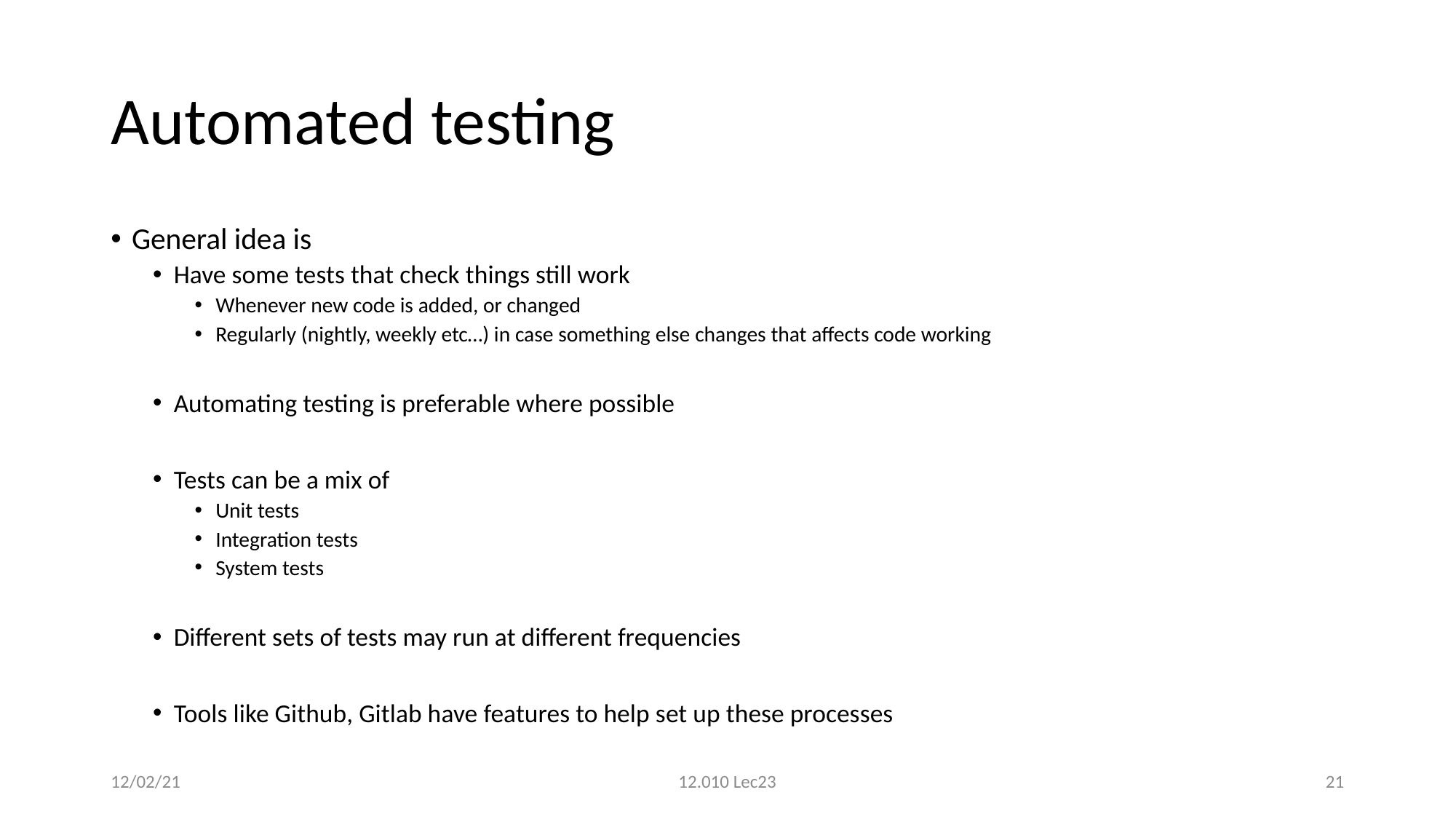

# Automated testing
General idea is
Have some tests that check things still work
Whenever new code is added, or changed
Regularly (nightly, weekly etc…) in case something else changes that affects code working

Automating testing is preferable where possible

Tests can be a mix of
Unit tests
Integration tests
System tests

Different sets of tests may run at different frequencies

Tools like Github, Gitlab have features to help set up these processes
12/02/21
12.010 Lec23
21